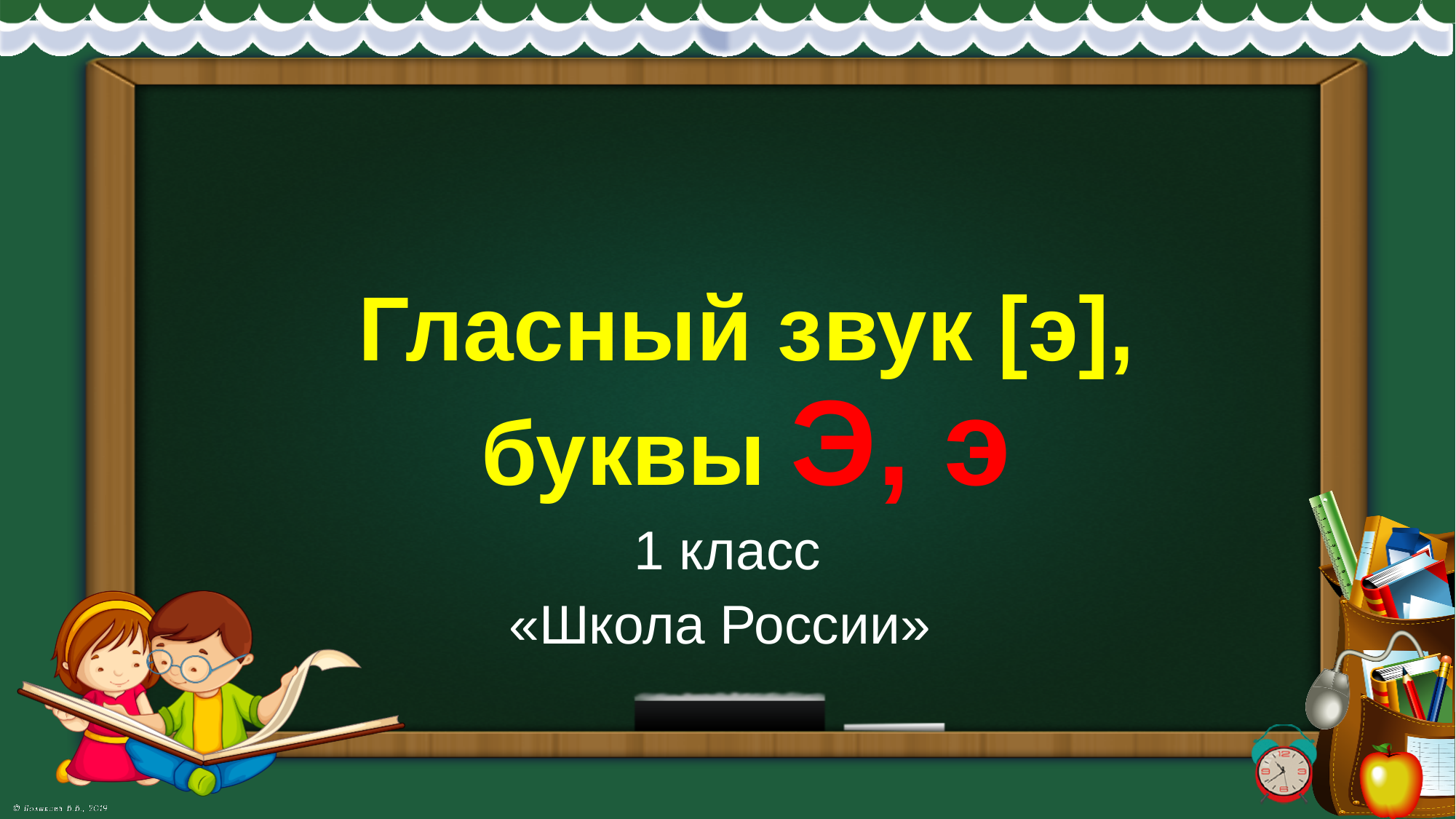

# Гласный звук [э], буквы Э, э
1 класс
«Школа России»